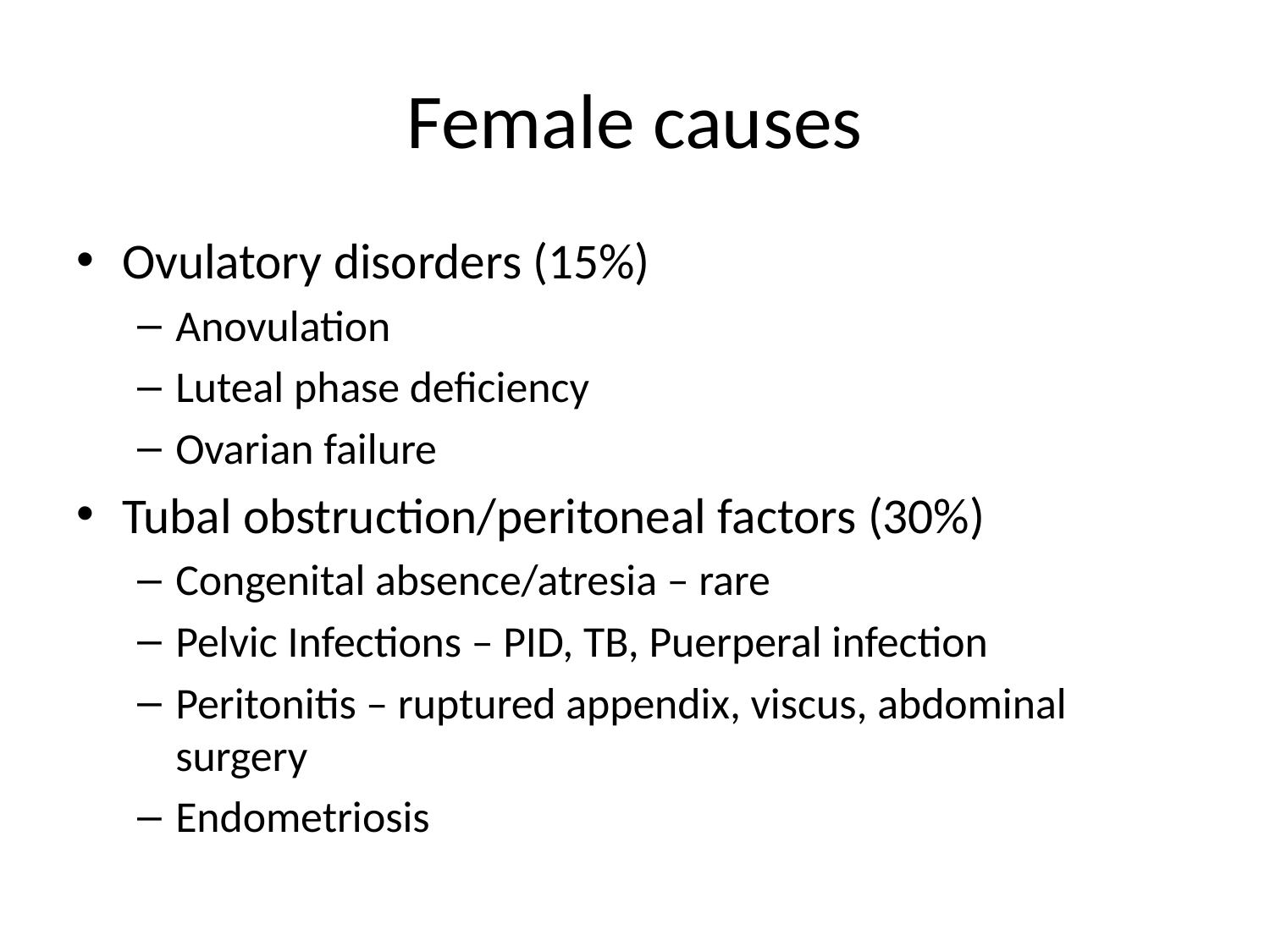

# Female causes
Ovulatory disorders (15%)
Anovulation
Luteal phase deficiency
Ovarian failure
Tubal obstruction/peritoneal factors (30%)
Congenital absence/atresia – rare
Pelvic Infections – PID, TB, Puerperal infection
Peritonitis – ruptured appendix, viscus, abdominal surgery
Endometriosis